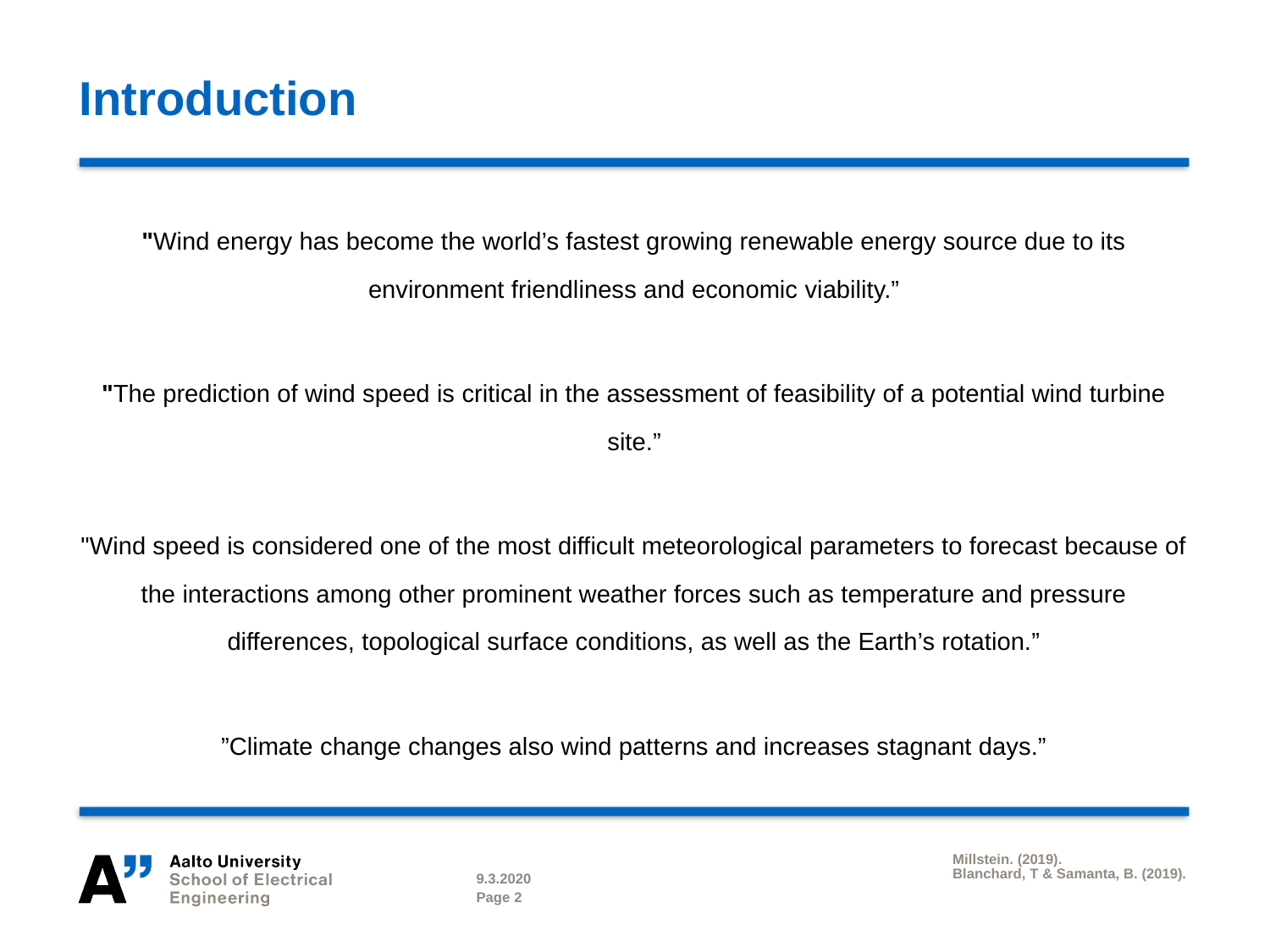

# Introduction
"Wind energy has become the world’s fastest growing renewable energy source due to its environment friendliness and economic viability.”

"The prediction of wind speed is critical in the assessment of feasibility of a potential wind turbine site.”

"Wind speed is considered one of the most difficult meteorological parameters to forecast because of the interactions among other prominent weather forces such as temperature and pressure differences, topological surface conditions, as well as the Earth’s rotation.”

”Climate change changes also wind patterns and increases stagnant days.”

Millstein. (2019).
Blanchard, T & Samanta, B. (2019).
9.3.2020
Page 2